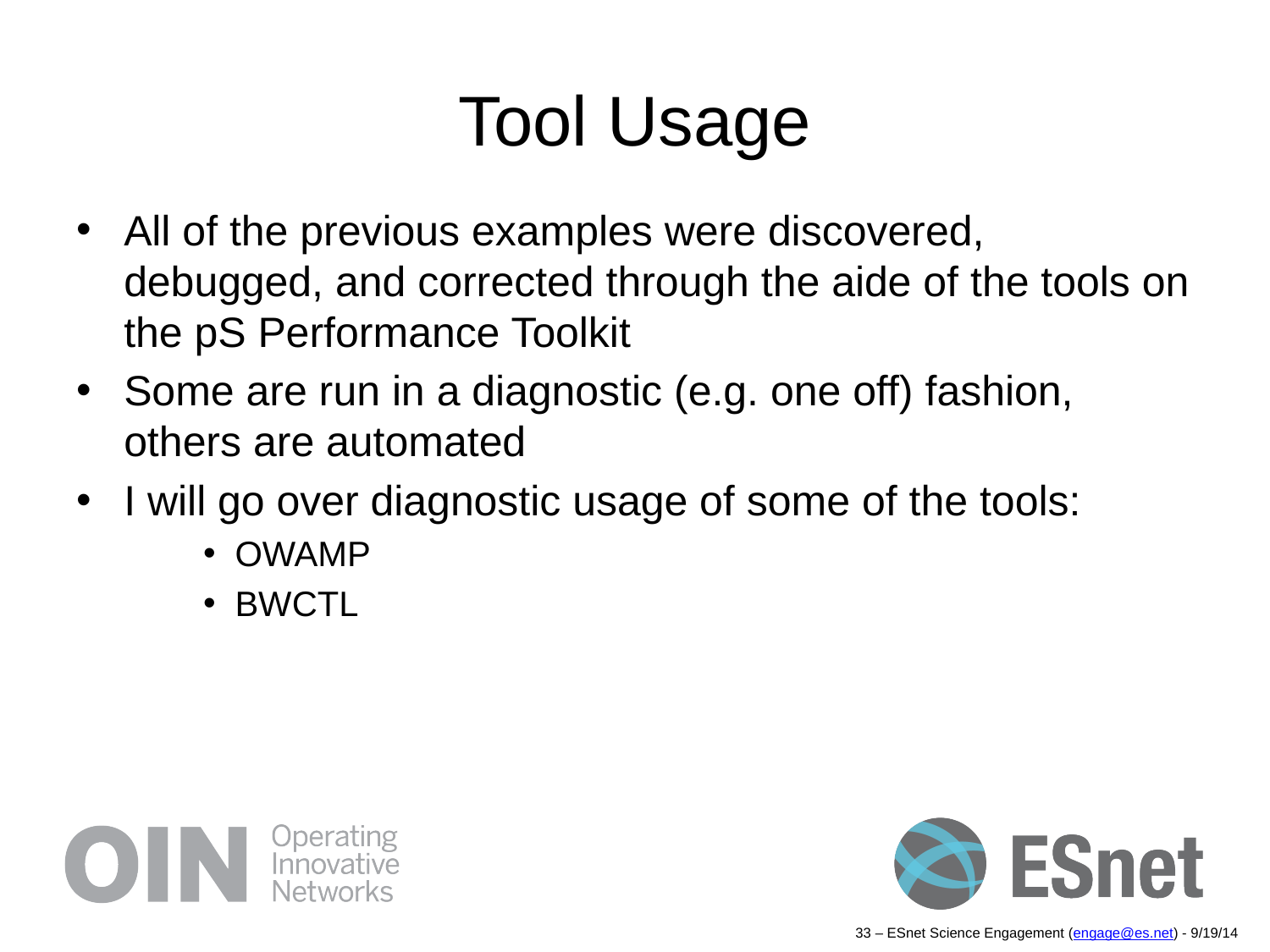

# Tool Usage
All of the previous examples were discovered, debugged, and corrected through the aide of the tools on the pS Performance Toolkit
Some are run in a diagnostic (e.g. one off) fashion, others are automated
I will go over diagnostic usage of some of the tools:
OWAMP
BWCTL

33 – ESnet Science Engagement (engage@es.net) - 9/19/14